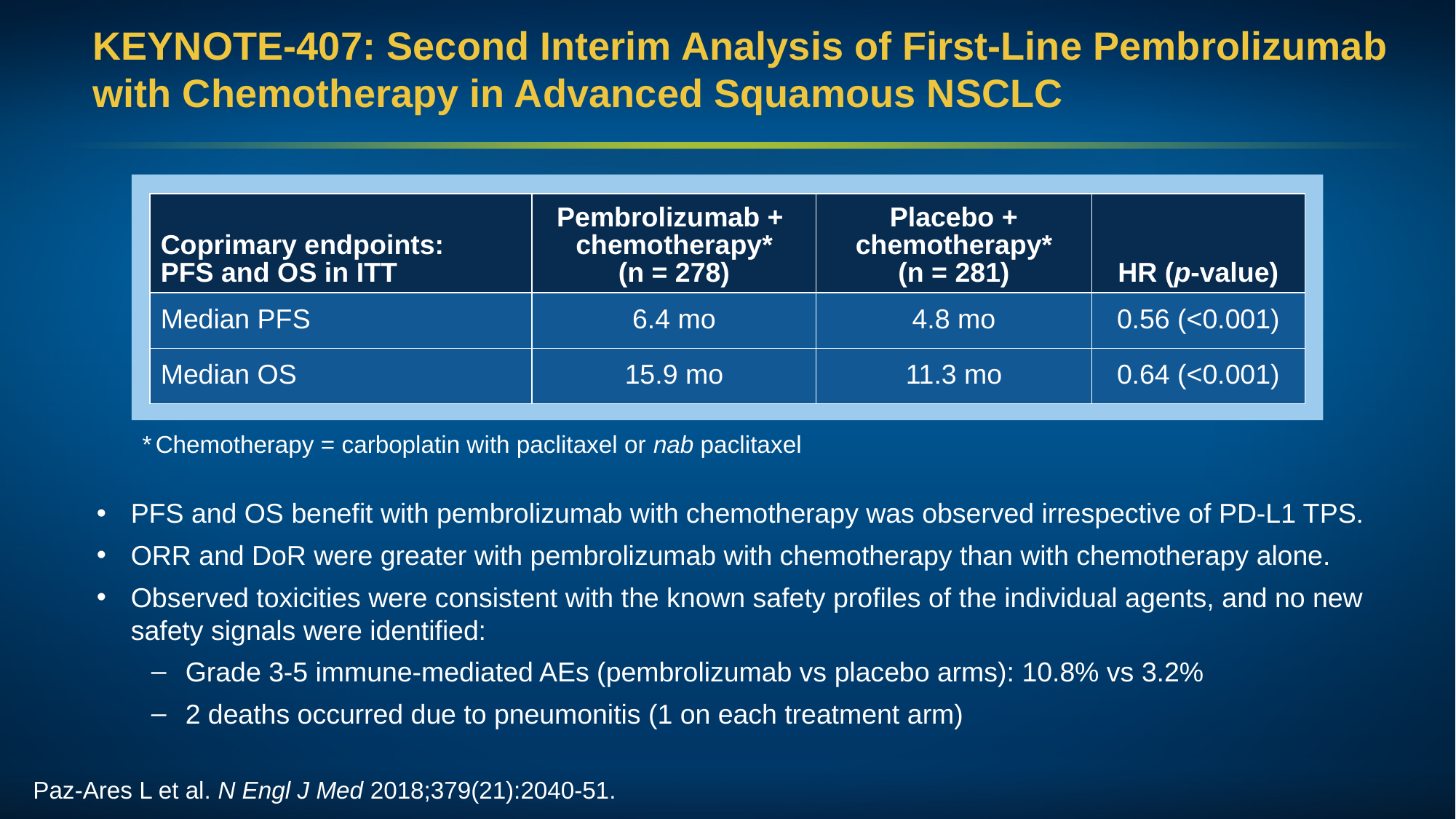

# KEYNOTE-407: Second Interim Analysis of First-Line Pembrolizumab with Chemotherapy in Advanced Squamous NSCLC

| Coprimary endpoints: PFS and OS in ITT | Pembrolizumab + chemotherapy\* (n = 278) | Placebo + chemotherapy\* (n = 281) | HR (p-value) |
| --- | --- | --- | --- |
| Median PFS | 6.4 mo | 4.8 mo | 0.56 (<0.001) |
| Median OS | 15.9 mo | 11.3 mo | 0.64 (<0.001) |
* Chemotherapy = carboplatin with paclitaxel or nab paclitaxel
PFS and OS benefit with pembrolizumab with chemotherapy was observed irrespective of PD-L1 TPS.
ORR and DoR were greater with pembrolizumab with chemotherapy than with chemotherapy alone.
Observed toxicities were consistent with the known safety profiles of the individual agents, and no new safety signals were identified:
Grade 3-5 immune-mediated AEs (pembrolizumab vs placebo arms): 10.8% vs 3.2%
2 deaths occurred due to pneumonitis (1 on each treatment arm)
Paz-Ares L et al. N Engl J Med 2018;379(21):2040-51.